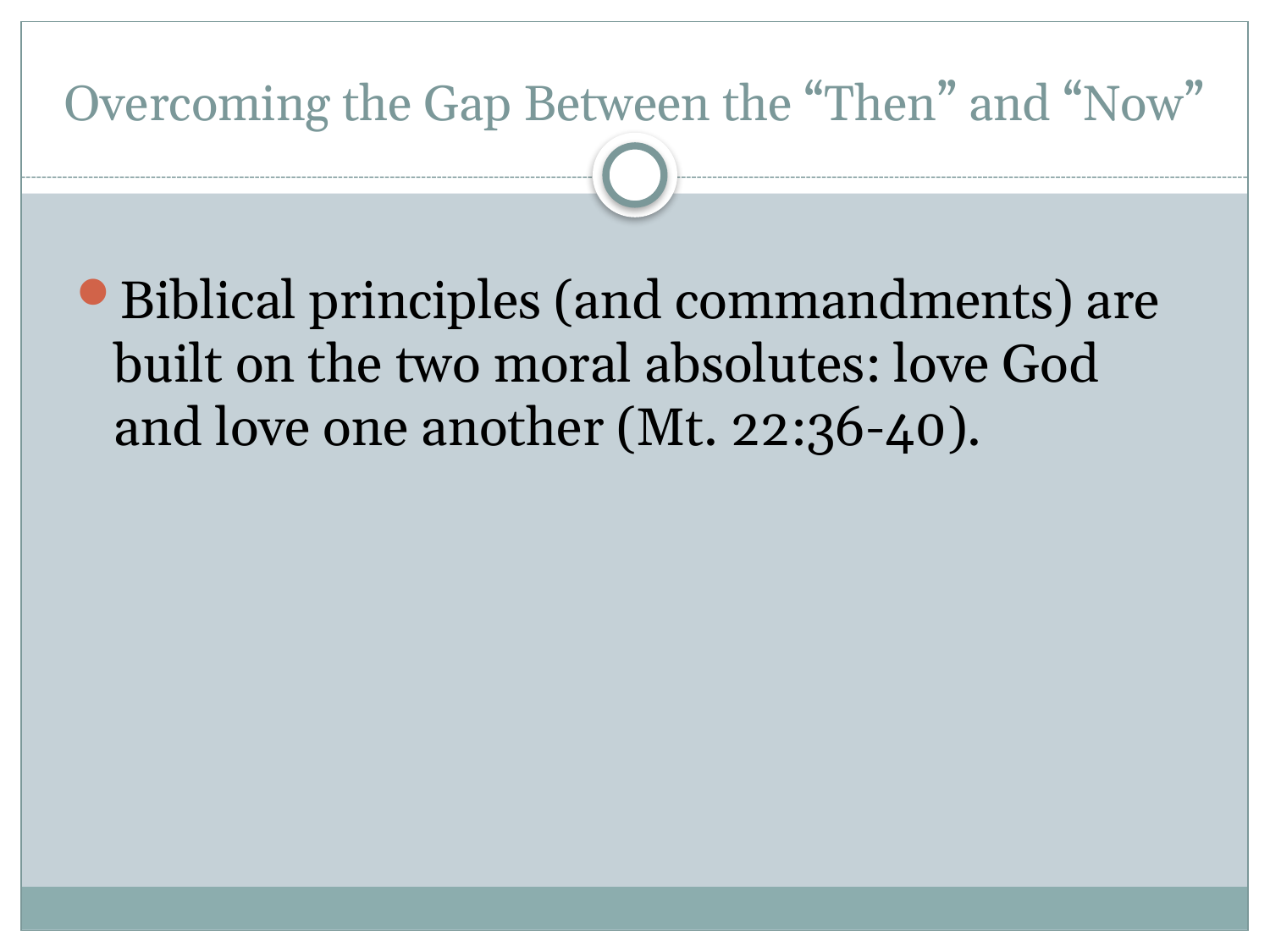

# Overcoming the Gap Between the “Then” and “Now”
Biblical principles (and commandments) are built on the two moral absolutes: love God and love one another (Mt. 22:36-40).